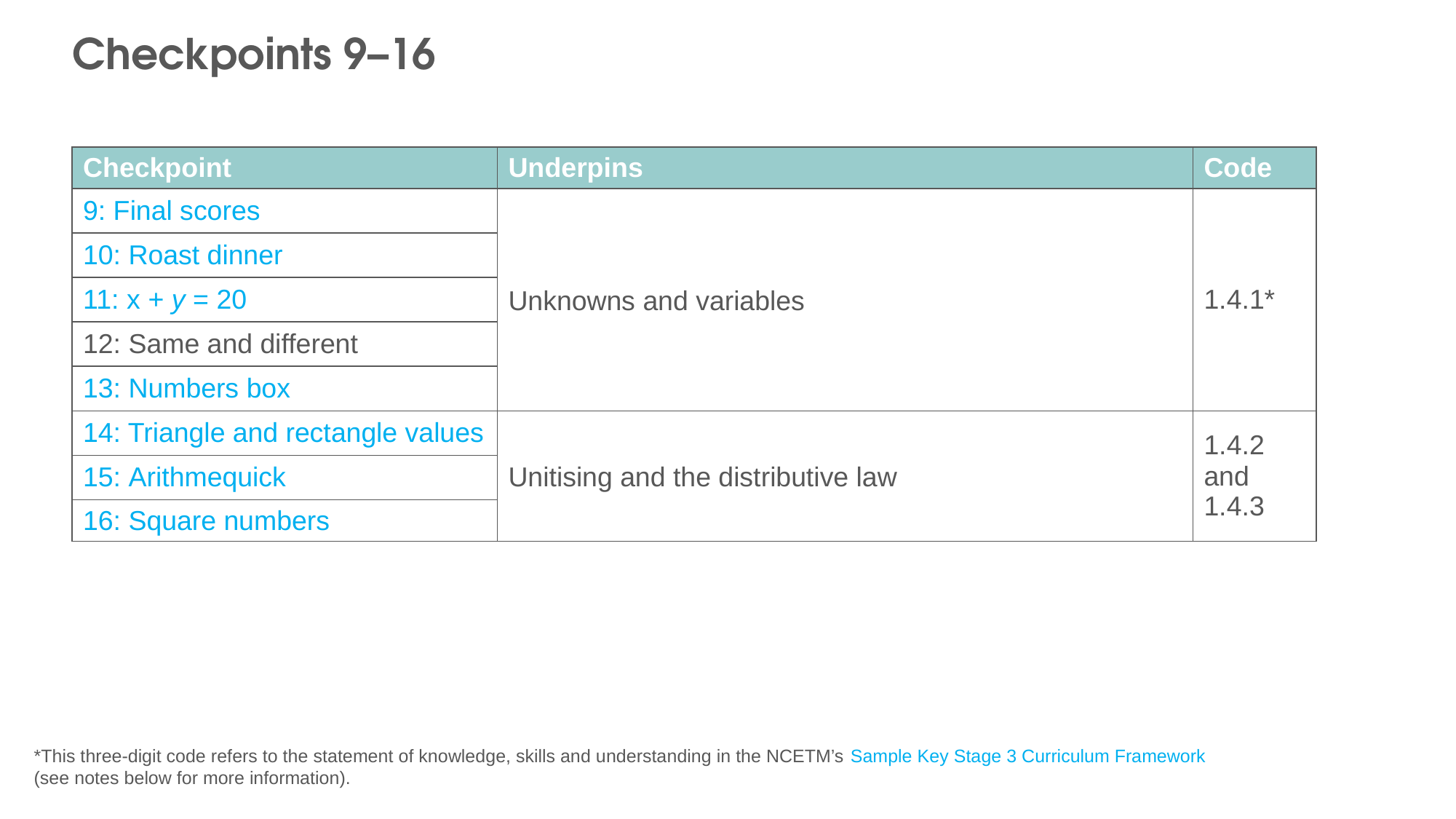

Checkpoints 9–16
| Checkpoint | Underpins | Code |
| --- | --- | --- |
| 9: Final scores | Unknowns and variables | 1.4.1\* |
| 10: Roast dinner |  |  |
| 11: x + y = 20 |  |  |
| 12: Same and different |  |  |
| 13: Numbers box |  |  |
| 14: Triangle and rectangle values | Unitising and the distributive law | 1.4.2 and 1.4.3 |
| 15: Arithmequick |  |  |
| 16: Square numbers |  |  |
*This three-digit code refers to the statement of knowledge, skills and understanding in the NCETM’s Sample Key Stage 3 Curriculum Framework (see notes below for more information).